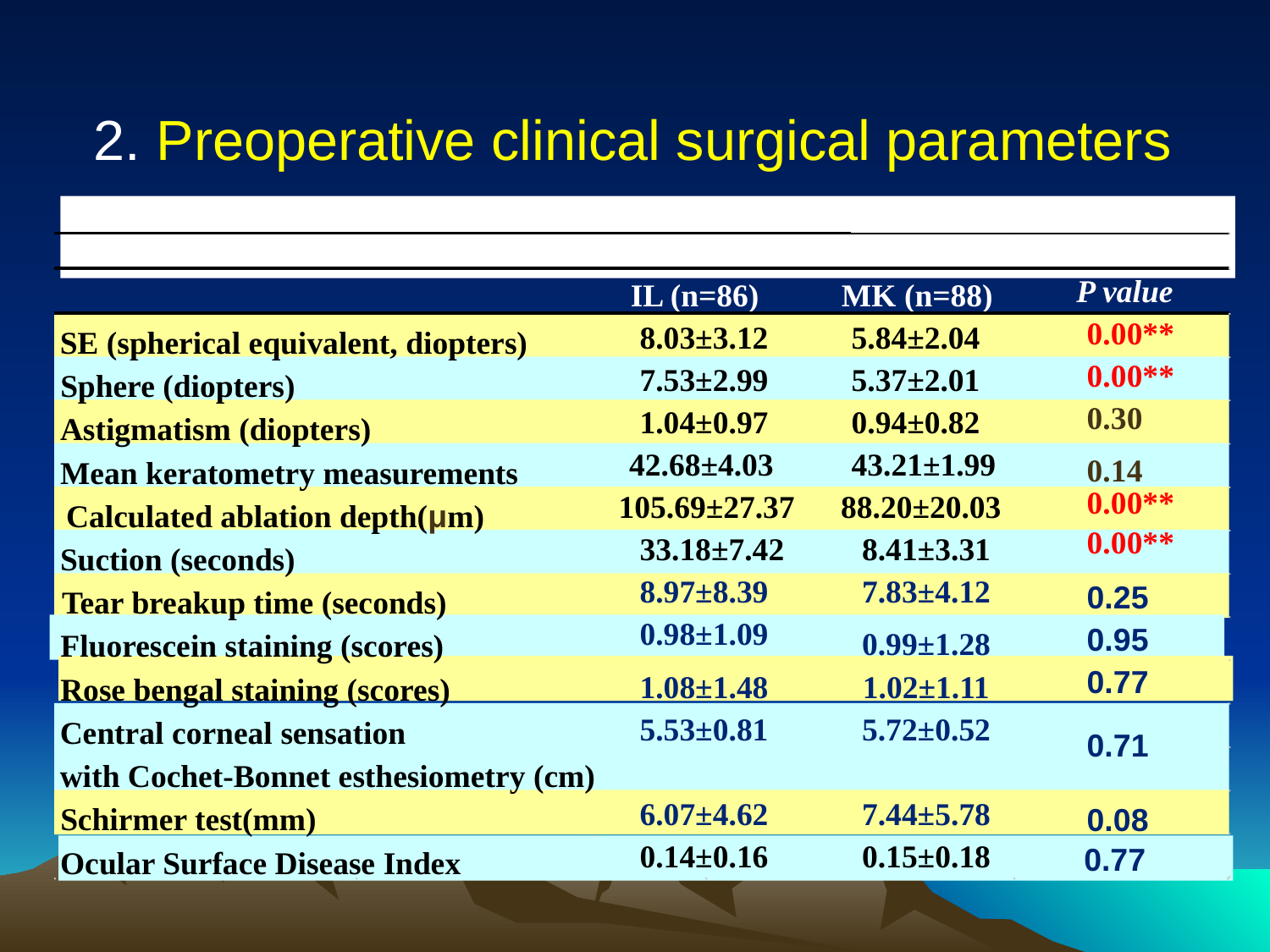

2. Preoperative clinical surgical parameters

P value

IL (n=86)
MK (n=88)
0.00**

8.03±3.12
5.84±2.04
SE (spherical equivalent, diopters)
0.00**

7.53±2.99
5.37±2.01
Sphere (diopters)
0.30

1.04±0.97
0.94±0.82
Astigmatism (diopters)

42.68±4.03
43.21±1.99
0.14
Mean keratometry measurements
0.00**

105.69±27.37
88.20±20.03

Calculated ablation depth(μm)
0.00**
33.18±7.42
8.41±3.31

Suction (seconds)
8.97±8.39
7.83±4.12
0.25

Tear breakup time (seconds)
0.98±1.09
0.95

0.99±1.28
Fluorescein staining (scores)

0.77

1.08±1.48
1.02±1.11
Rose bengal staining (scores)

5.53±0.81
5.72±0.52
Central corneal sensation
0.71

with Cochet-Bonnet esthesiometry (cm)

6.07±4.62
7.44±5.78
0.08
Schirmer test(mm)
0.77

0.14±0.16
0.15±0.18
Ocular Surface Disease Index